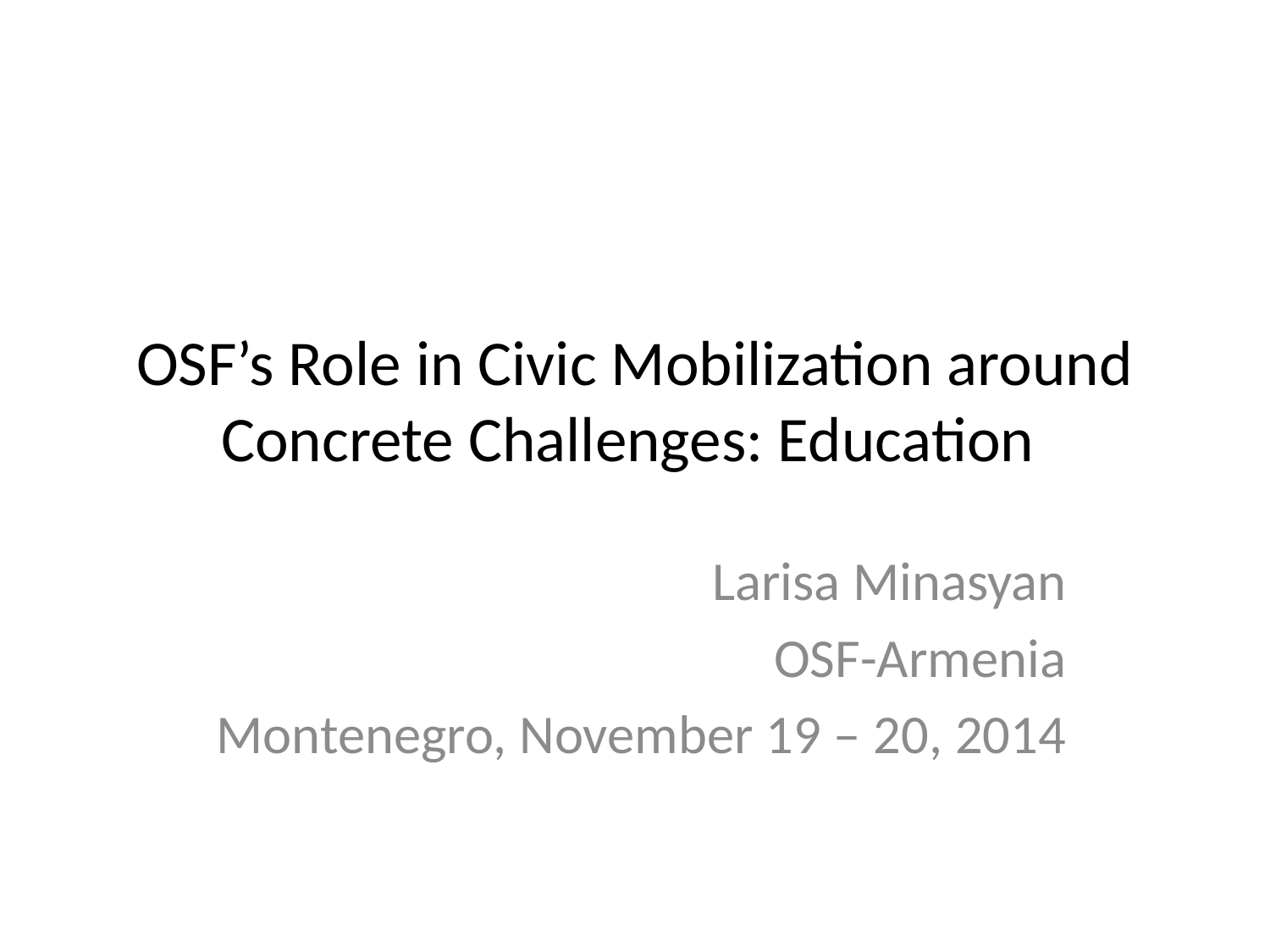

# OSF’s Role in Civic Mobilization around Concrete Challenges: Education
Larisa Minasyan
OSF-Armenia
Montenegro, November 19 – 20, 2014